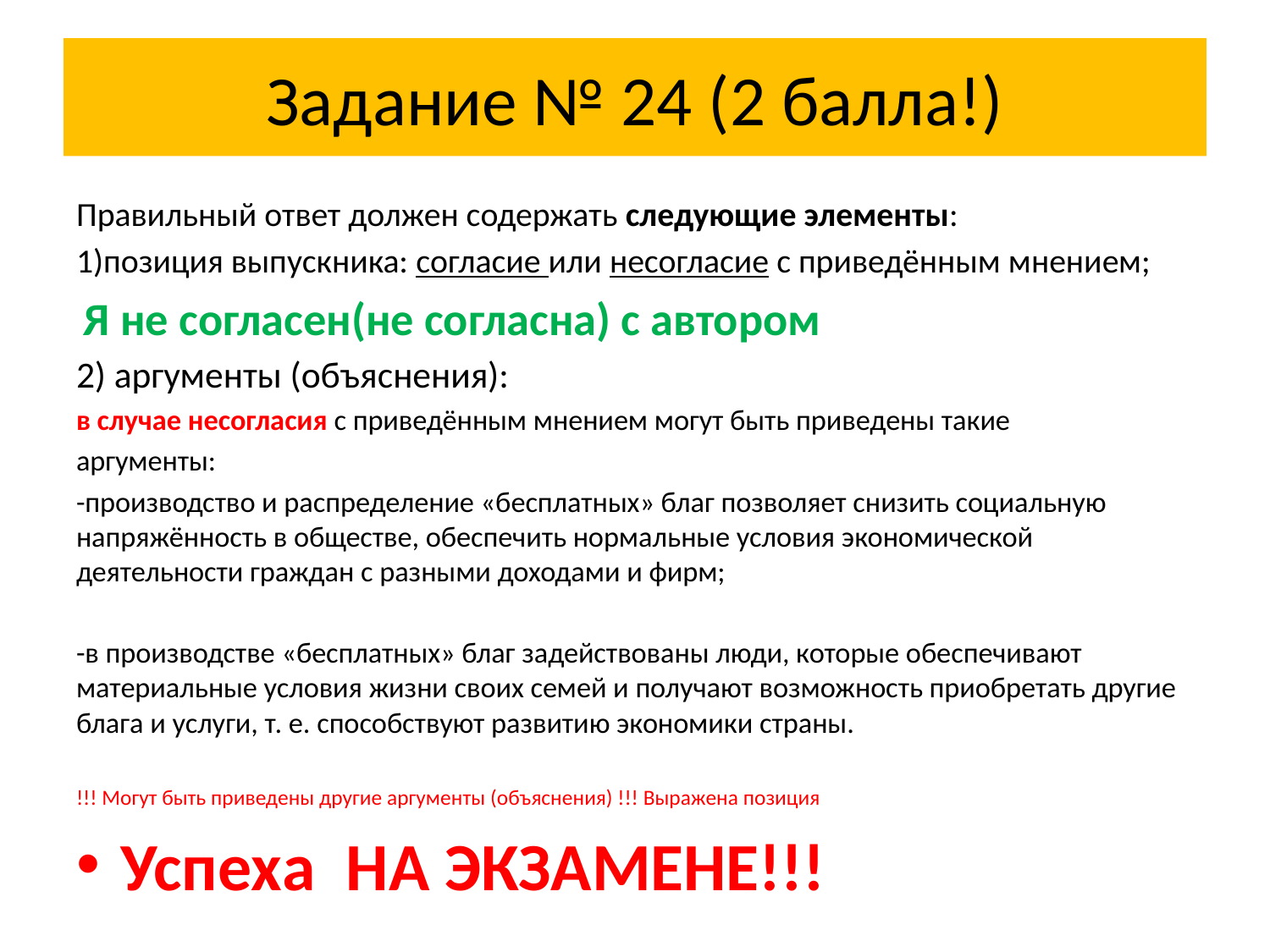

# Задание № 24 (2 балла!)
Правильный ответ должен содержать следующие элементы:
1)позиция выпускника: согласие или несогласие с приведённым мнением;
 Я не согласен(не согласна) с автором
2) аргументы (объяснения):
в случае несогласия с приведённым мнением могут быть приведены такие
аргументы:
-производство и распределение «бесплатных» благ позволяет снизить социальную напряжённость в обществе, обеспечить нормальные условия экономической деятельности граждан с разными доходами и фирм;

-в производстве «бесплатных» благ задействованы люди, которые обеспечивают материальные условия жизни своих семей и получают возможность приобретать другие блага и услуги, т. е. способствуют развитию экономики страны.

!!! Могут быть приведены другие аргументы (объяснения) !!! Выражена позиция
Успеха  НА ЭКЗАМЕНЕ!!!